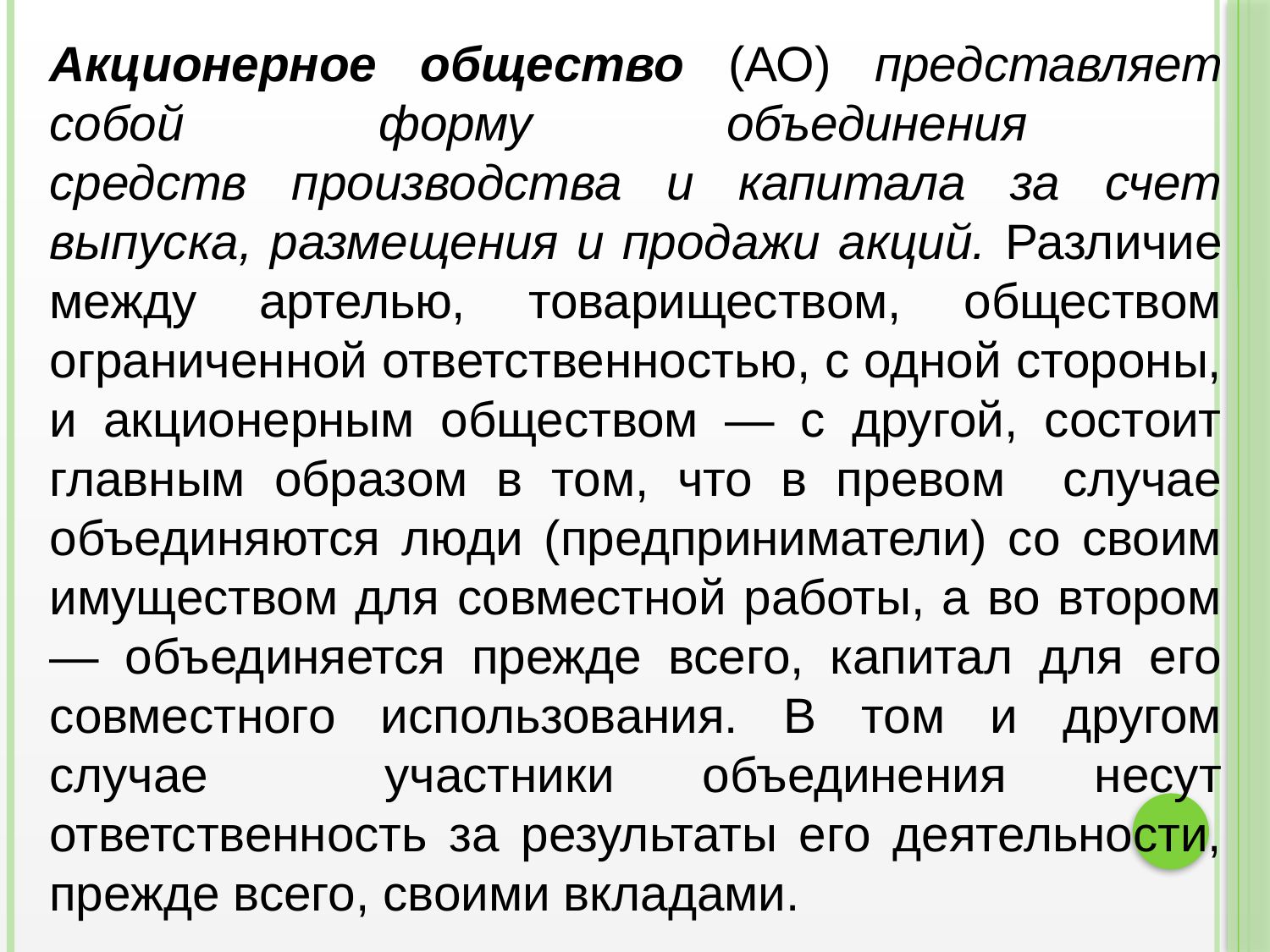

Акционерное общество (АО) представляет собой форму объединения
средств производства и капитала за счет выпуска, размещения и продажи акций. Различие между артелью, товариществом, обществом ограниченной ответственностью, с одной стороны, и акционерным обществом — с другой, состоит главным образом в том, что в превом  случае объединяются люди (предприниматели) со своим имуществом для совместной работы, а во втором — объединяется прежде всего, капитал для его совместного использования. В том и другом случае  участники объединения несут ответственность за результаты его деятельности, прежде всего, своими вкладами.